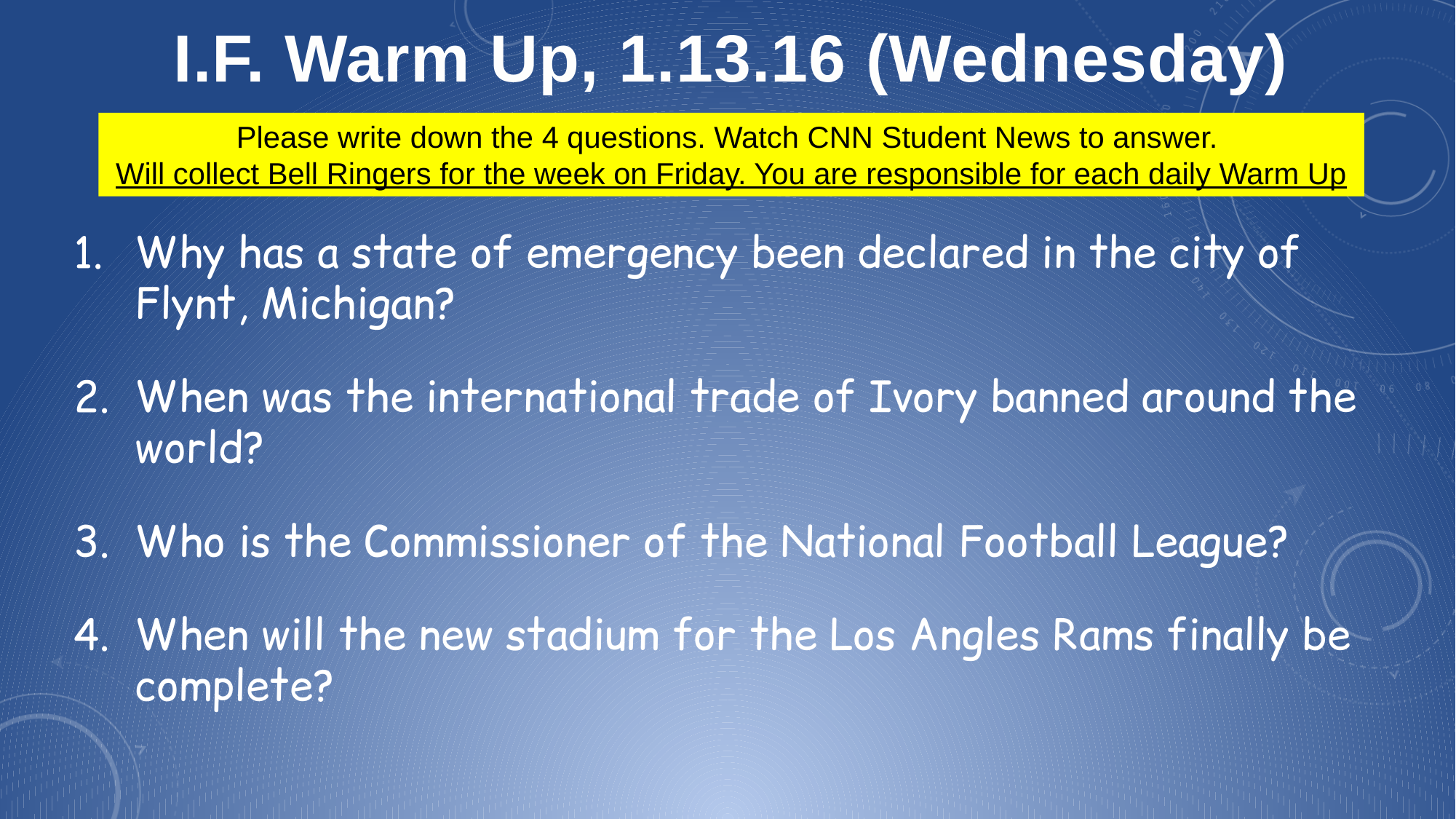

I.F. Warm Up, 1.13.16 (Wednesday)
Please write down the 4 questions. Watch CNN Student News to answer.
Will collect Bell Ringers for the week on Friday. You are responsible for each daily Warm Up
Why has a state of emergency been declared in the city of Flynt, Michigan?
When was the international trade of Ivory banned around the world?
Who is the Commissioner of the National Football League?
When will the new stadium for the Los Angles Rams finally be complete?